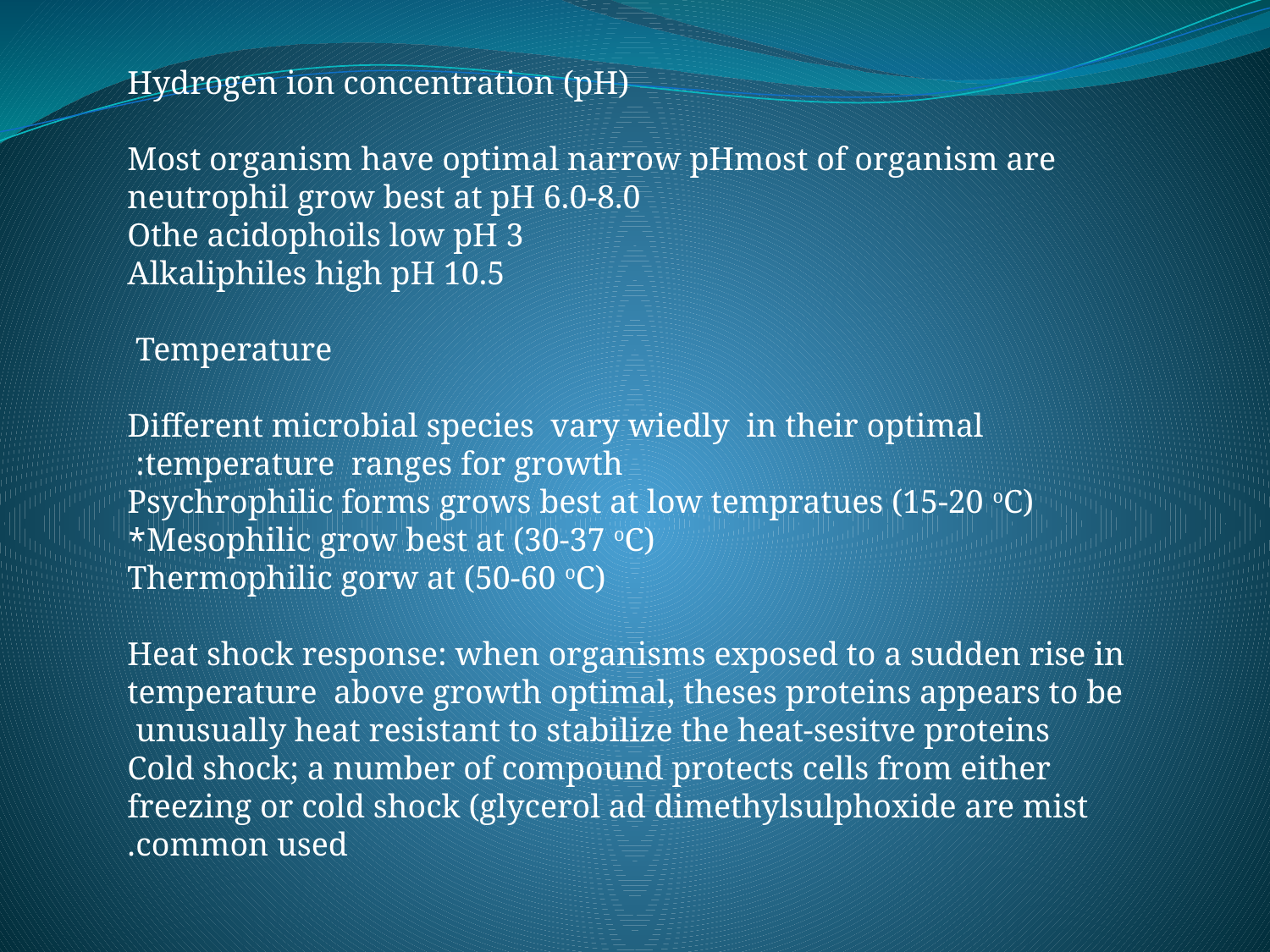

Hydrogen ion concentration (pH)

Most organism have optimal narrow pHmost of organism are neutrophil grow best at pH 6.0-8.0
Othe acidophoils low pH 3
Alkaliphiles high pH 10.5

Temperature

Different microbial species  vary wiedly  in their optimal  temperature  ranges for growth:
Psychrophilic forms grows best at low tempratues (15-20 oC)
Mesophilic grow best at (30-37 oC)*
Thermophilic gorw at (50-60 oC)

Heat shock response: when organisms exposed to a sudden rise in temperature  above growth optimal, theses proteins appears to be unusually heat resistant to stabilize the heat-sesitve proteins
Cold shock; a number of compound protects cells from either freezing or cold shock (glycerol ad dimethylsulphoxide are mist common used.